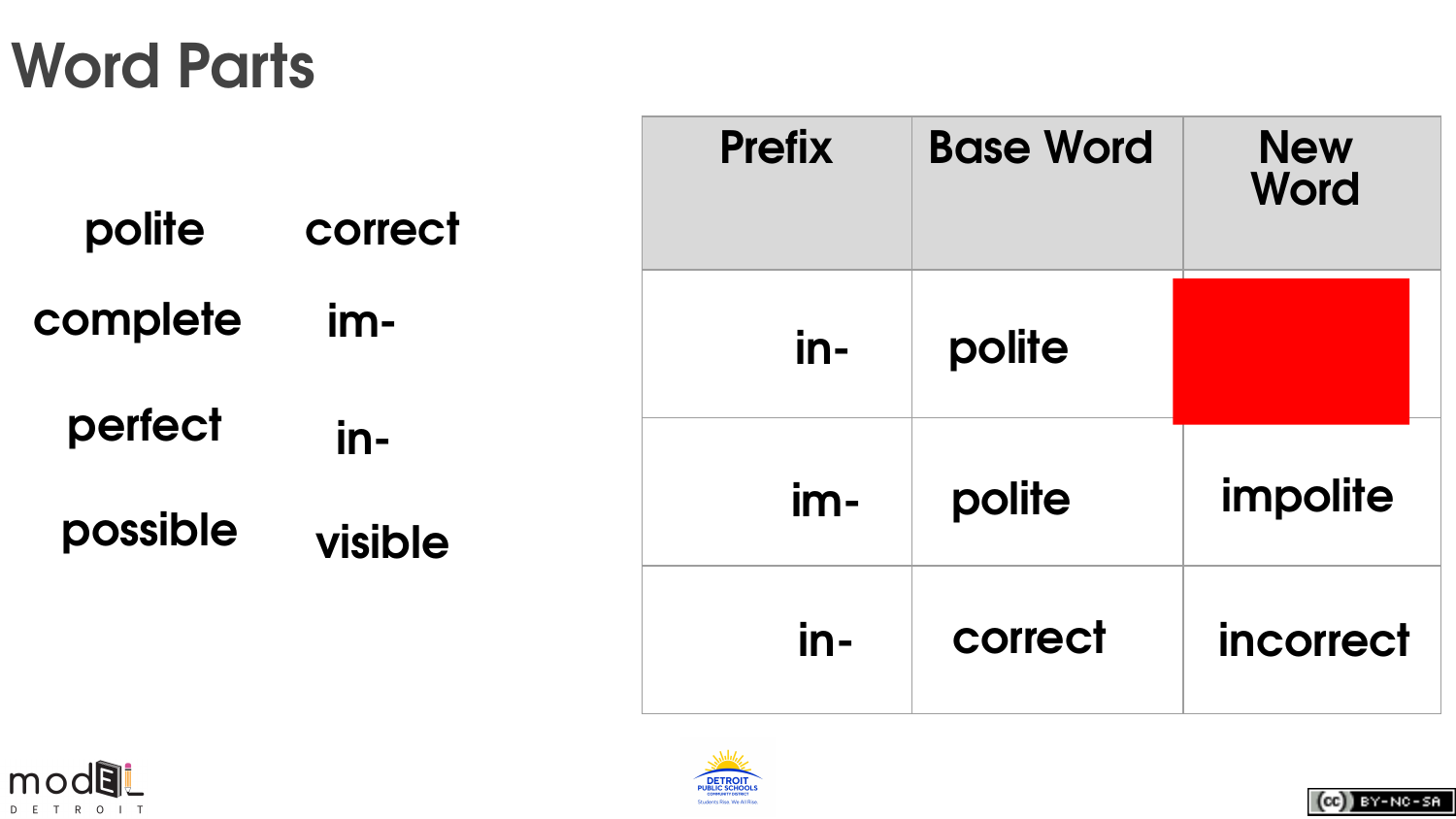

# Word Parts
| Prefix | Base Word | New Word |
| --- | --- | --- |
|  |  |  |
|  |  |  |
|  |  |  |
correct
polite
complete
im-

polite
in-

inpolite
perfect
in-
impolite
polite
im-
possible
visible
correct
in-
incorrect